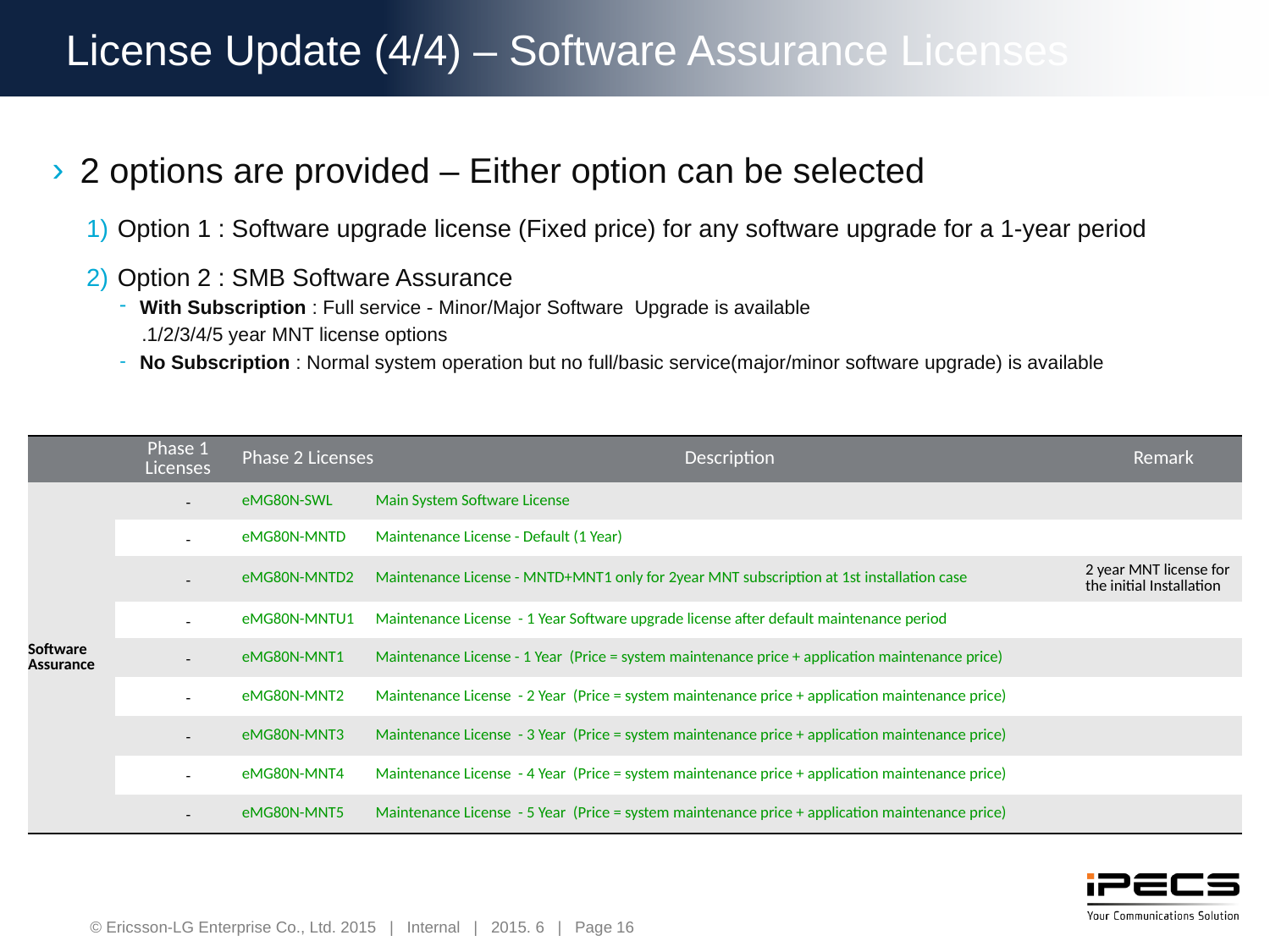

License Update (4/4) – Software Assurance Licenses
2 options are provided – Either option can be selected

Option 1 : Software upgrade license (Fixed price) for any software upgrade for a 1-year period
Option 2 : SMB Software Assurance
With Subscription : Full service - Minor/Major Software  Upgrade is available
    .1/2/3/4/5 year MNT license options
No Subscription : Normal system operation but no full/basic service(major/minor software upgrade) is available
|  | Phase 1 Licenses | Phase 2 Licenses | Description | Remark |
| --- | --- | --- | --- | --- |
| Software Assurance | - | eMG80N-SWL | Main System Software License |  |
|  | - | eMG80N-MNTD | Maintenance License - Default (1 Year) |  |
|  | - | eMG80N-MNTD2 | Maintenance License - MNTD+MNT1 only for 2year MNT subscription at 1st installation case | 2 year MNT license for the initial Installation |
|  | - | eMG80N-MNTU1 | Maintenance License - 1 Year Software upgrade license after default maintenance period |  |
|  | - | eMG80N-MNT1 | Maintenance License - 1 Year (Price = system maintenance price + application maintenance price) |  |
|  | - | eMG80N-MNT2 | Maintenance License - 2 Year (Price = system maintenance price + application maintenance price) |  |
|  | - | eMG80N-MNT3 | Maintenance License - 3 Year (Price = system maintenance price + application maintenance price) |  |
|  | - | eMG80N-MNT4 | Maintenance License - 4 Year (Price = system maintenance price + application maintenance price) |  |
|  | - | eMG80N-MNT5 | Maintenance License - 5 Year (Price = system maintenance price + application maintenance price) |  |